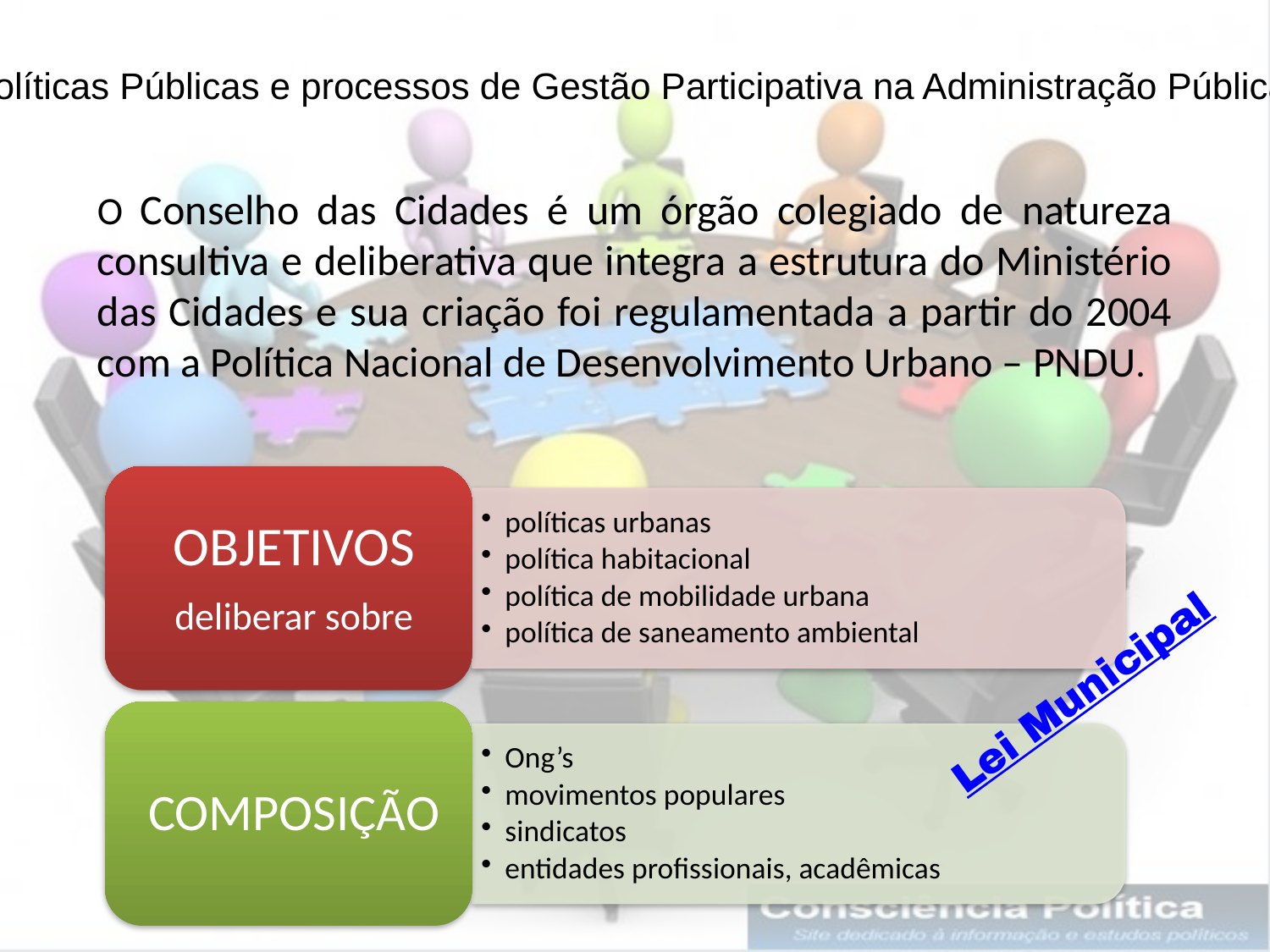

Políticas Públicas e processos de Gestão Participativa na Administração Pública
O Conselho das Cidades é um órgão colegiado de natureza consultiva e deliberativa que integra a estrutura do Ministério das Cidades e sua criação foi regulamentada a partir do 2004 com a Política Nacional de Desenvolvimento Urbano – PNDU.
políticas urbanas
política habitacional
política de mobilidade urbana
política de saneamento ambiental
OBJETIVOS
deliberar sobre
Ong’s
movimentos populares
sindicatos
entidades profissionais, acadêmicas
COMPOSIÇÃO
Lei Municipal